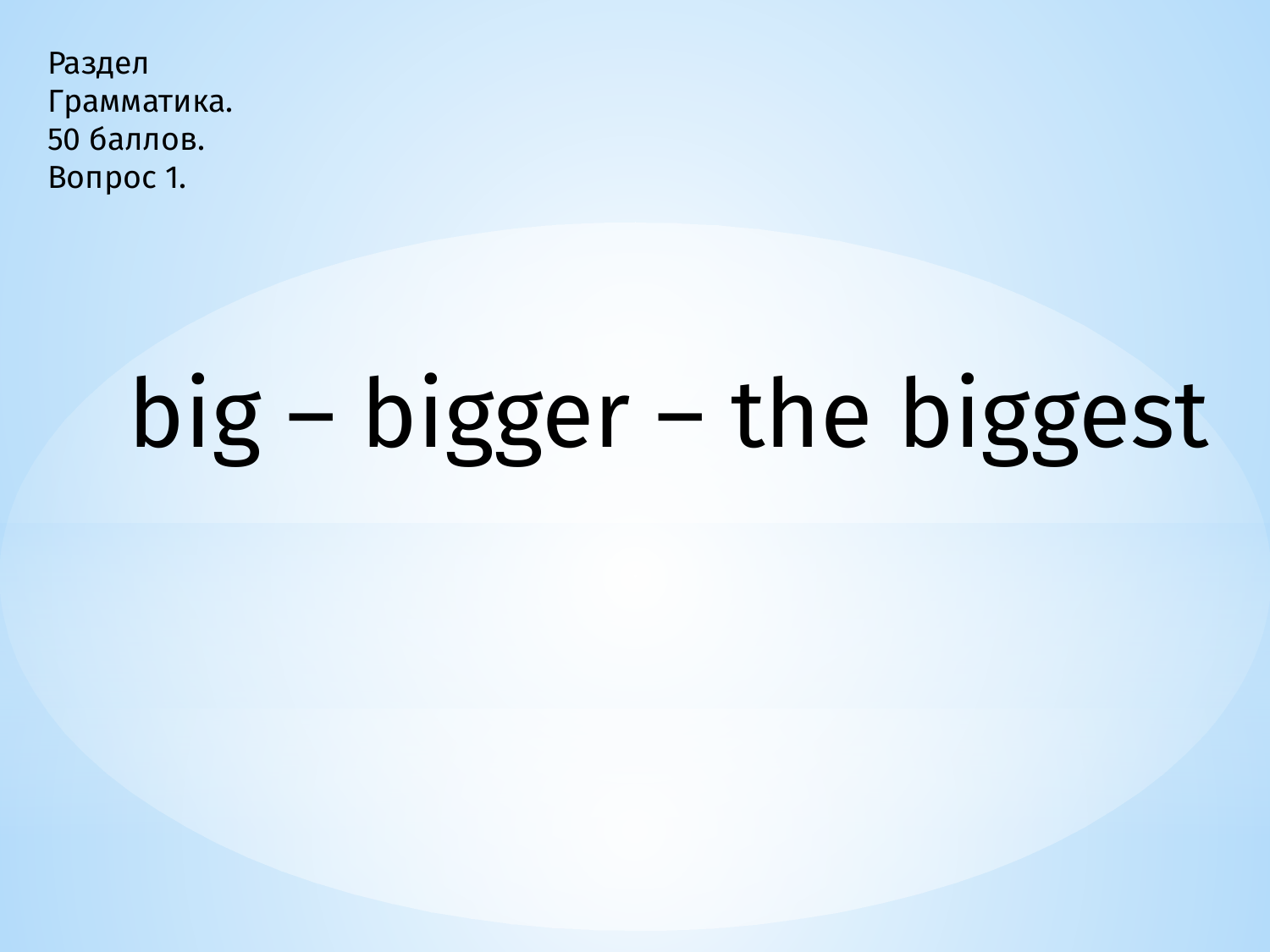

Раздел
Грамматика.
50 баллов.
Вопрос 1.
big – bigger – the biggest